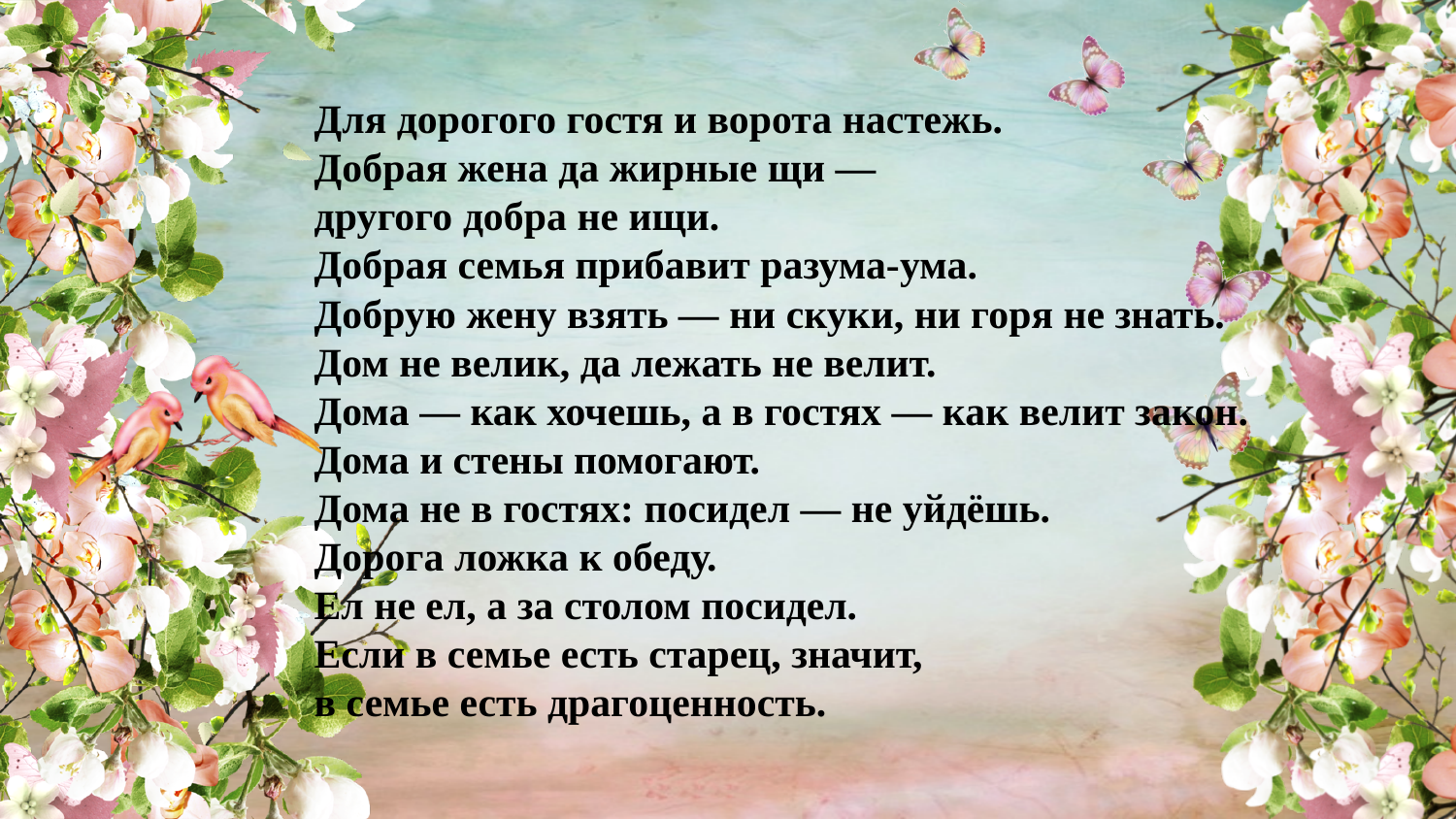

Для дорогого гостя и ворота настежь.
Добрая жена да жирные щи —
другого добра не ищи.
Добрая семья прибавит разума-ума.
Добрую жену взять — ни скуки, ни горя не знать.
Дом не велик, да лежать не велит.
Дома — как хочешь, а в гостях — как велит закон.
Дома и стены помогают.
Дома не в гостях: посидел — не уйдёшь.
Дорога ложка к обеду.
Ел не ел, а за столом посидел.
Если в семье есть старец, значит,
в семье есть драгоценность.